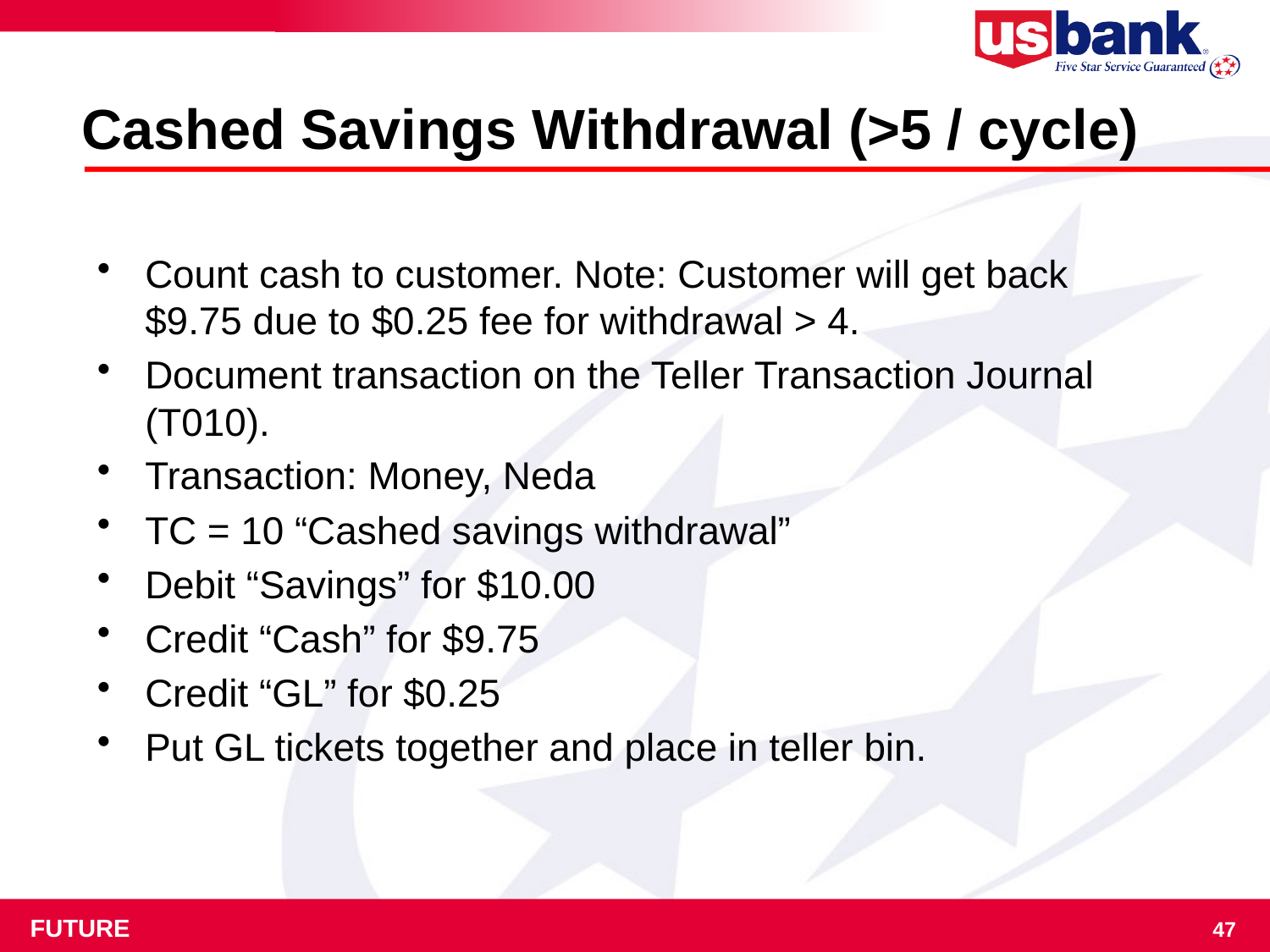

# Cashed Savings Withdrawal (>5 / cycle)
Count cash to customer. Note: Customer will get back $9.75 due to $0.25 fee for withdrawal > 4.
Document transaction on the Teller Transaction Journal (T010).
Transaction: Money, Neda
TC = 10 “Cashed savings withdrawal”
Debit “Savings” for $10.00
Credit “Cash” for $9.75
Credit “GL” for $0.25
Put GL tickets together and place in teller bin.